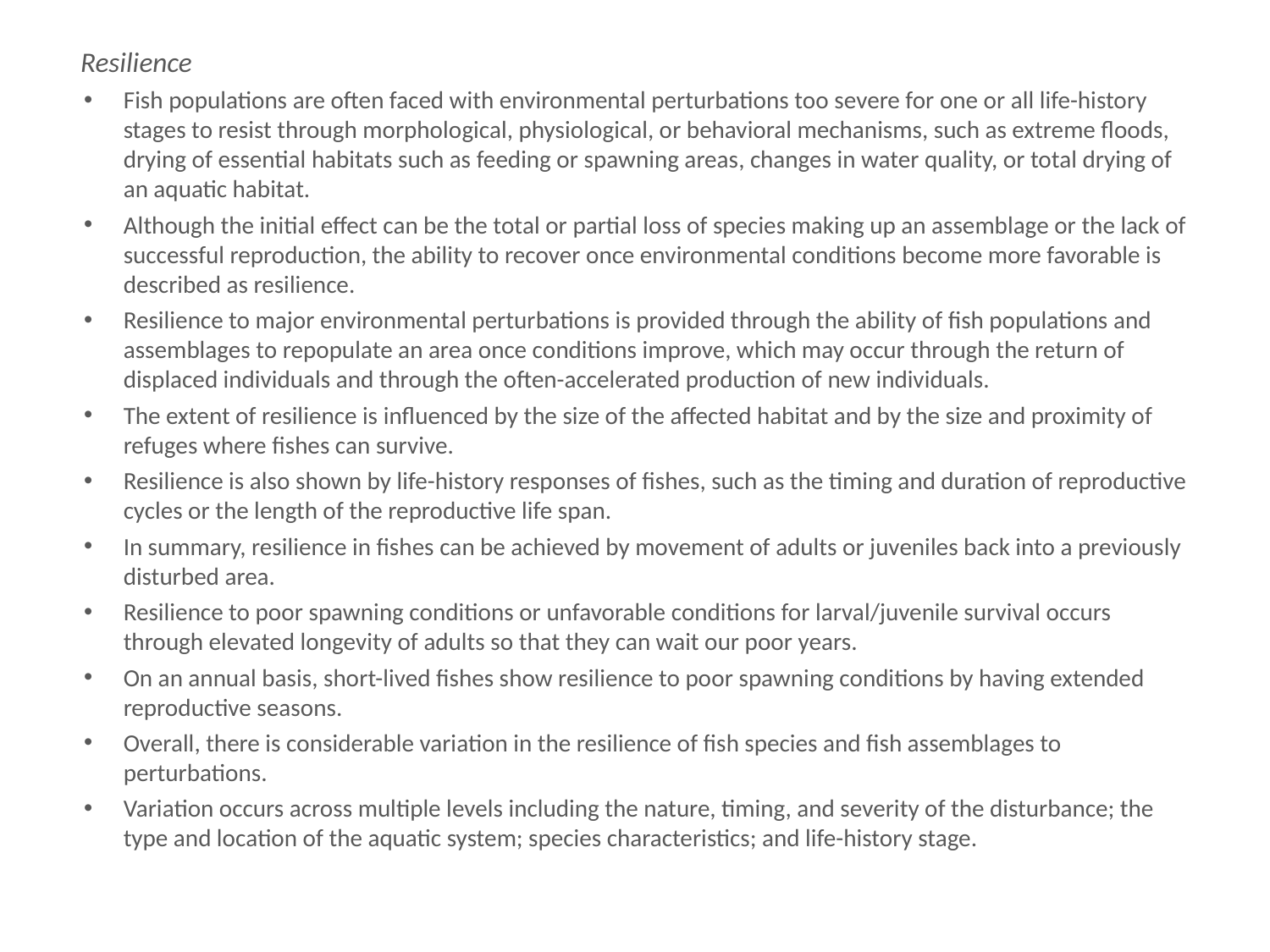

Resilience
Resilience
Fish populations are often faced with environmental perturbations too severe for one or all life-history stages to resist through morphological, physiological, or behavioral mechanisms, such as extreme floods, drying of essential habitats such as feeding or spawning areas, changes in water quality, or total drying of an aquatic habitat.
Although the initial effect can be the total or partial loss of species making up an assemblage or the lack of successful reproduction, the ability to recover once environmental conditions become more favorable is described as resilience.
Resilience to major environmental perturbations is provided through the ability of fish populations and assemblages to repopulate an area once conditions improve, which may occur through the return of displaced individuals and through the often-accelerated production of new individuals.
The extent of resilience is influenced by the size of the affected habitat and by the size and proximity of refuges where fishes can survive.
Resilience is also shown by life-history responses of fishes, such as the timing and duration of reproductive cycles or the length of the reproductive life span.
In summary, resilience in fishes can be achieved by movement of adults or juveniles back into a previously disturbed area.
Resilience to poor spawning conditions or unfavorable conditions for larval/juvenile survival occurs through elevated longevity of adults so that they can wait our poor years.
On an annual basis, short-lived fishes show resilience to poor spawning conditions by having extended reproductive seasons.
Overall, there is considerable variation in the resilience of fish species and fish assemblages to perturbations.
Variation occurs across multiple levels including the nature, timing, and severity of the disturbance; the type and location of the aquatic system; species characteristics; and life-history stage.